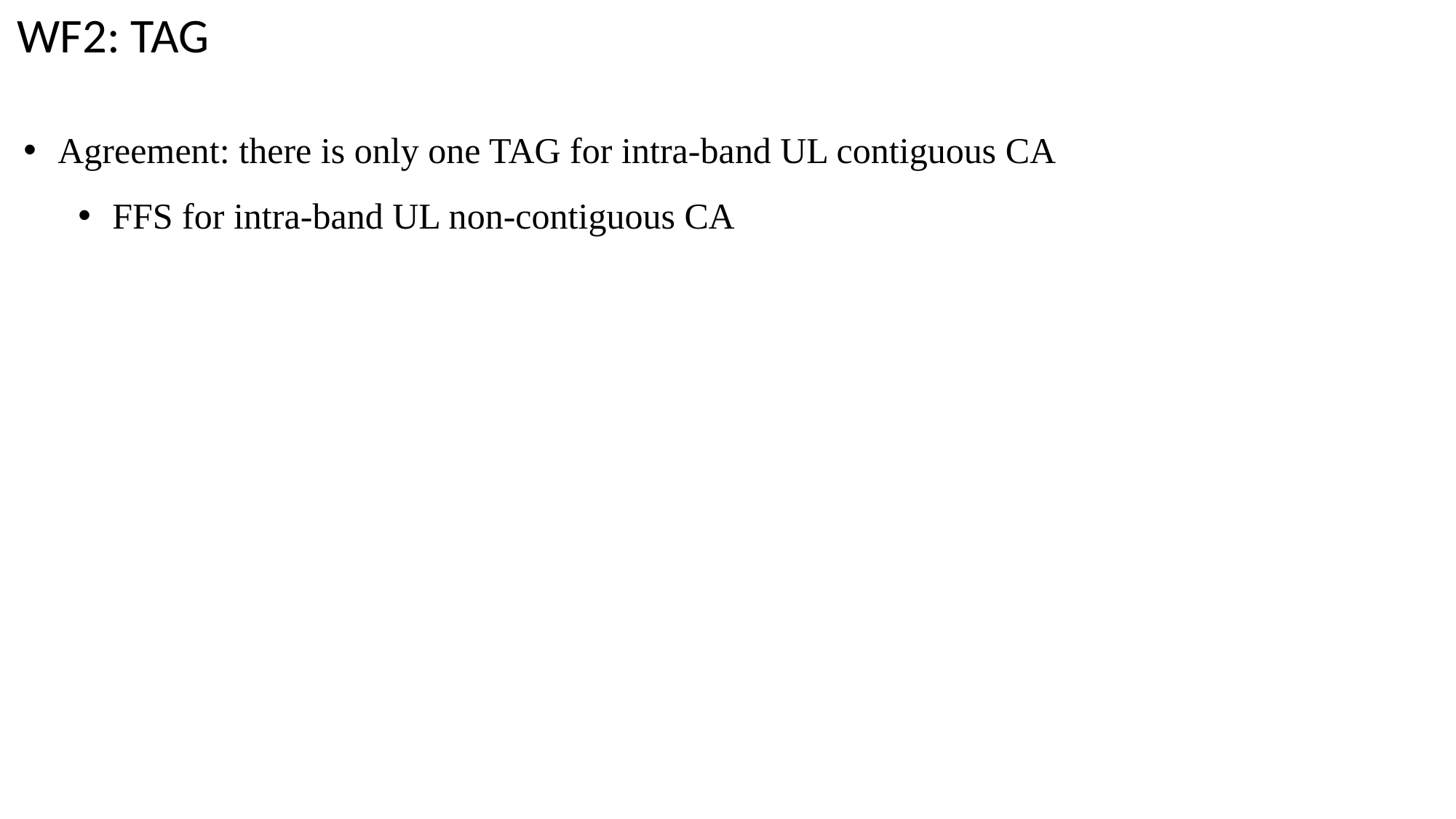

WF2: TAG
Agreement: there is only one TAG for intra-band UL contiguous CA
FFS for intra-band UL non-contiguous CA